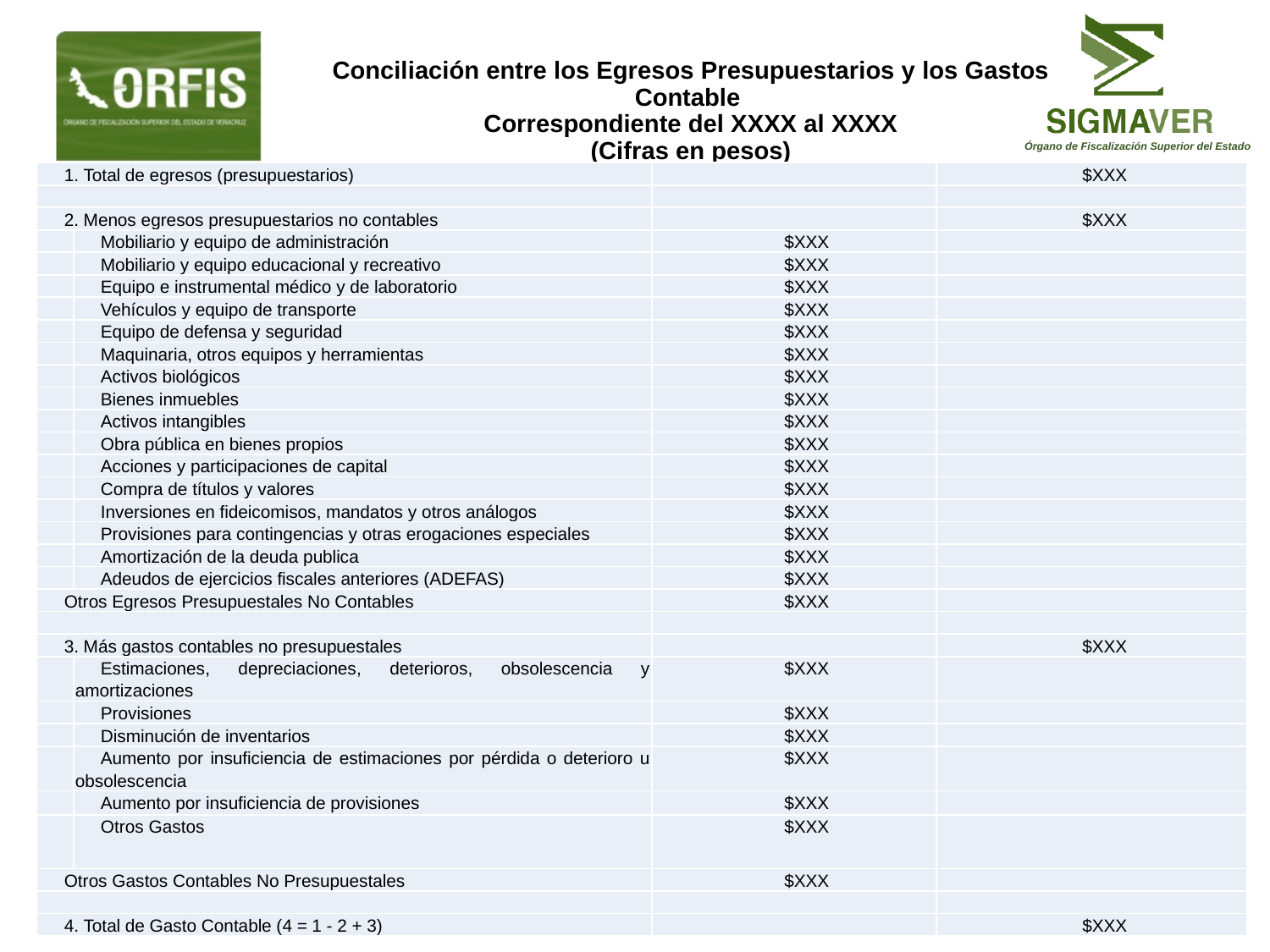

# Conciliación entre los Egresos Presupuestarios y los Gastos Contable Correspondiente del XXXX al XXXX (Cifras en pesos)
| 1. Total de egresos (presupuestarios) |  |  | $XXX |
| --- | --- | --- | --- |
|  |  |  |  |
| 2. Menos egresos presupuestarios no contables |  |  | $XXX |
|  | Mobiliario y equipo de administración | $XXX |  |
|  | Mobiliario y equipo educacional y recreativo | $XXX |  |
|  | Equipo e instrumental médico y de laboratorio | $XXX |  |
|  | Vehículos y equipo de transporte | $XXX |  |
|  | Equipo de defensa y seguridad | $XXX |  |
|  | Maquinaria, otros equipos y herramientas | $XXX |  |
|  | Activos biológicos | $XXX |  |
|  | Bienes inmuebles | $XXX |  |
|  | Activos intangibles | $XXX |  |
|  | Obra pública en bienes propios | $XXX |  |
|  | Acciones y participaciones de capital | $XXX |  |
|  | Compra de títulos y valores | $XXX |  |
|  | Inversiones en fideicomisos, mandatos y otros análogos | $XXX |  |
|  | Provisiones para contingencias y otras erogaciones especiales | $XXX |  |
|  | Amortización de la deuda publica | $XXX |  |
|  | Adeudos de ejercicios fiscales anteriores (ADEFAS) | $XXX |  |
| Otros Egresos Presupuestales No Contables |  | $XXX |  |
|  |  |  |  |
| 3. Más gastos contables no presupuestales |  |  | $XXX |
|  | Estimaciones, depreciaciones, deterioros, obsolescencia y amortizaciones | $XXX |  |
|  | Provisiones | $XXX |  |
|  | Disminución de inventarios | $XXX |  |
|  | Aumento por insuficiencia de estimaciones por pérdida o deterioro u obsolescencia | $XXX |  |
|  | Aumento por insuficiencia de provisiones | $XXX |  |
|  | Otros Gastos | $XXX |  |
| Otros Gastos Contables No Presupuestales |  | $XXX |  |
|  |  |  |  |
| 4. Total de Gasto Contable (4 = 1 - 2 + 3) |  |  | $XXX |